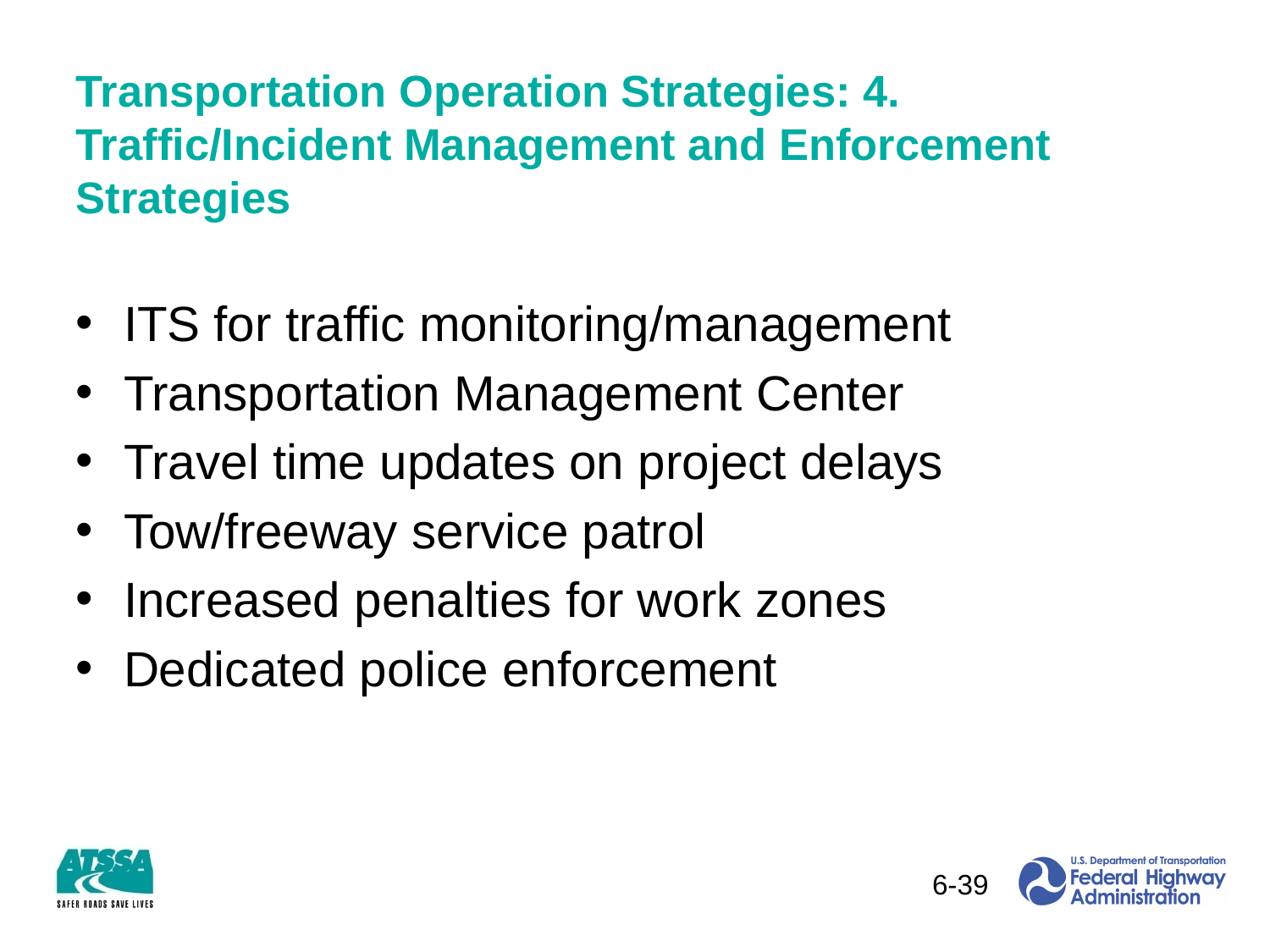

# Transportation Operation Strategies: 4. Traffic/Incident Management and Enforcement Strategies
ITS for traffic monitoring/management
Transportation Management Center
Travel time updates on project delays
Tow/freeway service patrol
Increased penalties for work zones
Dedicated police enforcement